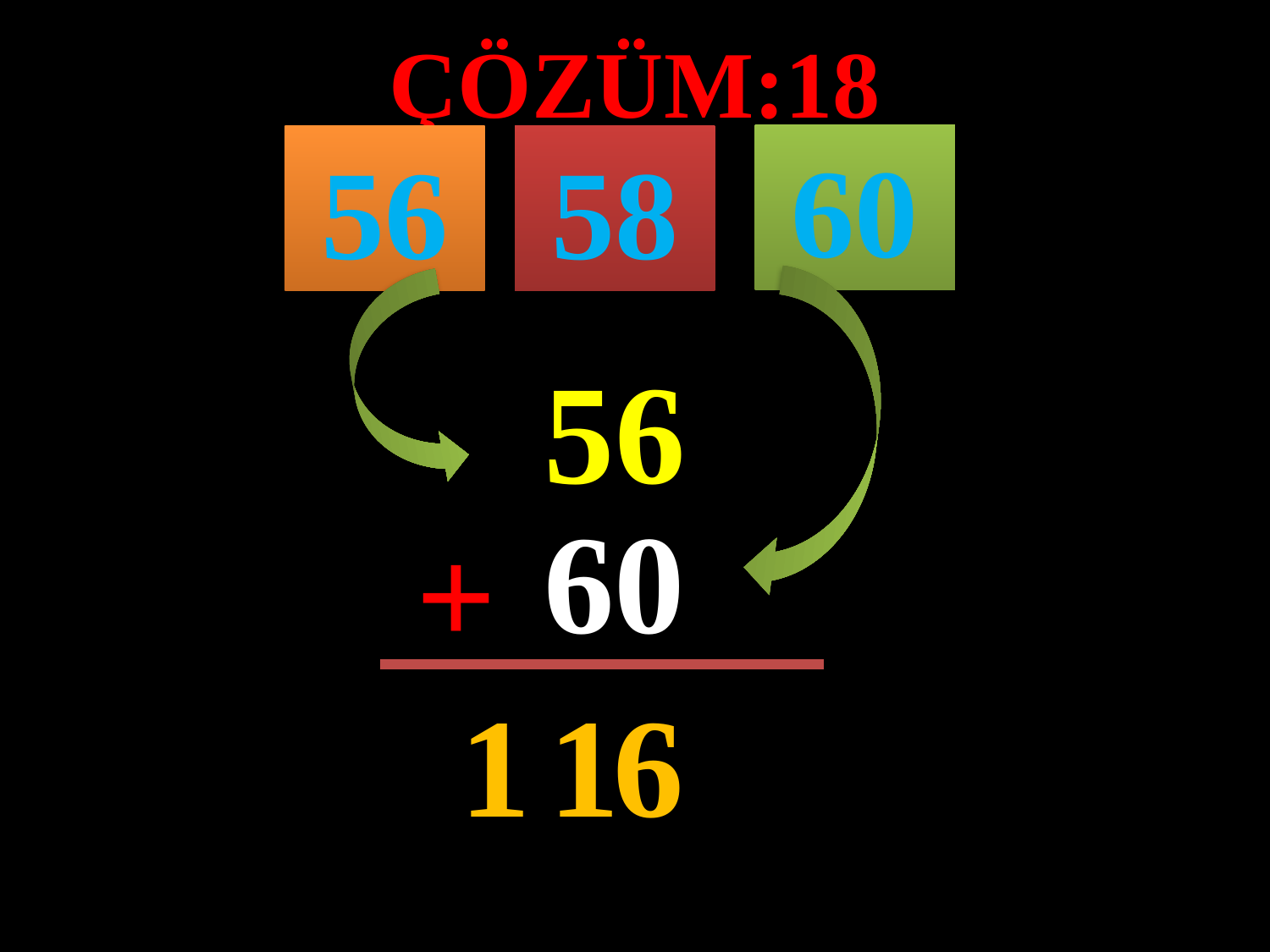

ÇÖZÜM:18
60
56
58
#

56

60
+
1
1
6